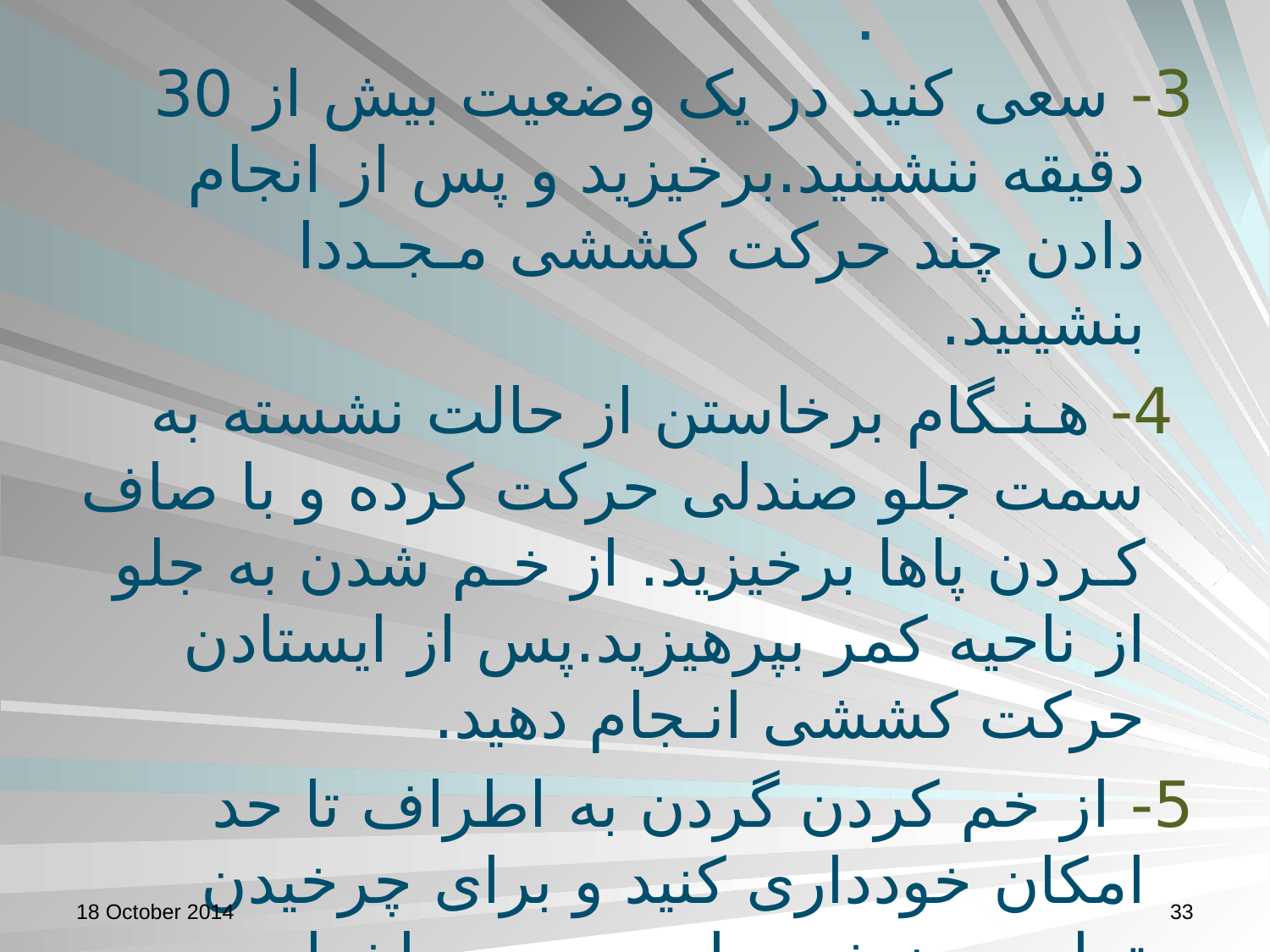

3- سعی کنید در یک وضعیت بیش از 30 دقیقه ننشینید.برخیزید و پس از انجام دادن چند حرکت کششی مـجـددا بنشینید.
 4- هـنـگام برخاستن از حالت نشسته به سمت جلو صندلی حرکت کرده و با صاف کـردن پاها برخیزید. از خـم شدن به جلو از ناحیه کمر بپرهیزید.پس از ایستادن حرکت کششی انـجام دهید.
5- از خم کردن گردن به اطراف تا حد امکان خودداری کنید و برای چرخیدن تمام بـدن خود را به سمت دلخواه بچرخانید.

# .
18 October 2014
33